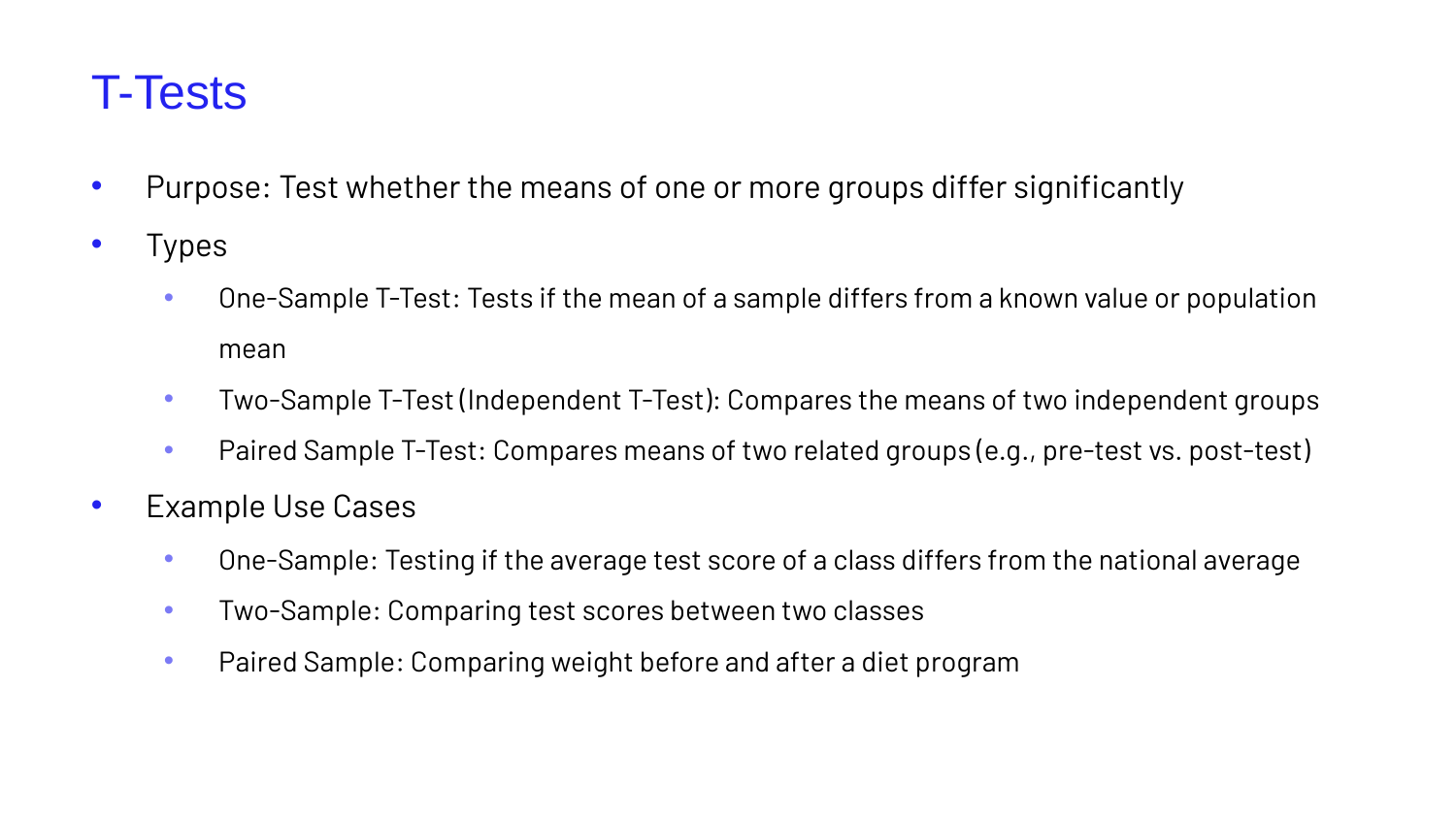

T-Tests
Purpose: Test whether the means of one or more groups differ significantly
Types
One-Sample T-Test: Tests if the mean of a sample differs from a known value or population mean
Two-Sample T-Test (Independent T-Test): Compares the means of two independent groups
Paired Sample T-Test: Compares means of two related groups (e.g., pre-test vs. post-test)
Example Use Cases
One-Sample: Testing if the average test score of a class differs from the national average
Two-Sample: Comparing test scores between two classes
Paired Sample: Comparing weight before and after a diet program